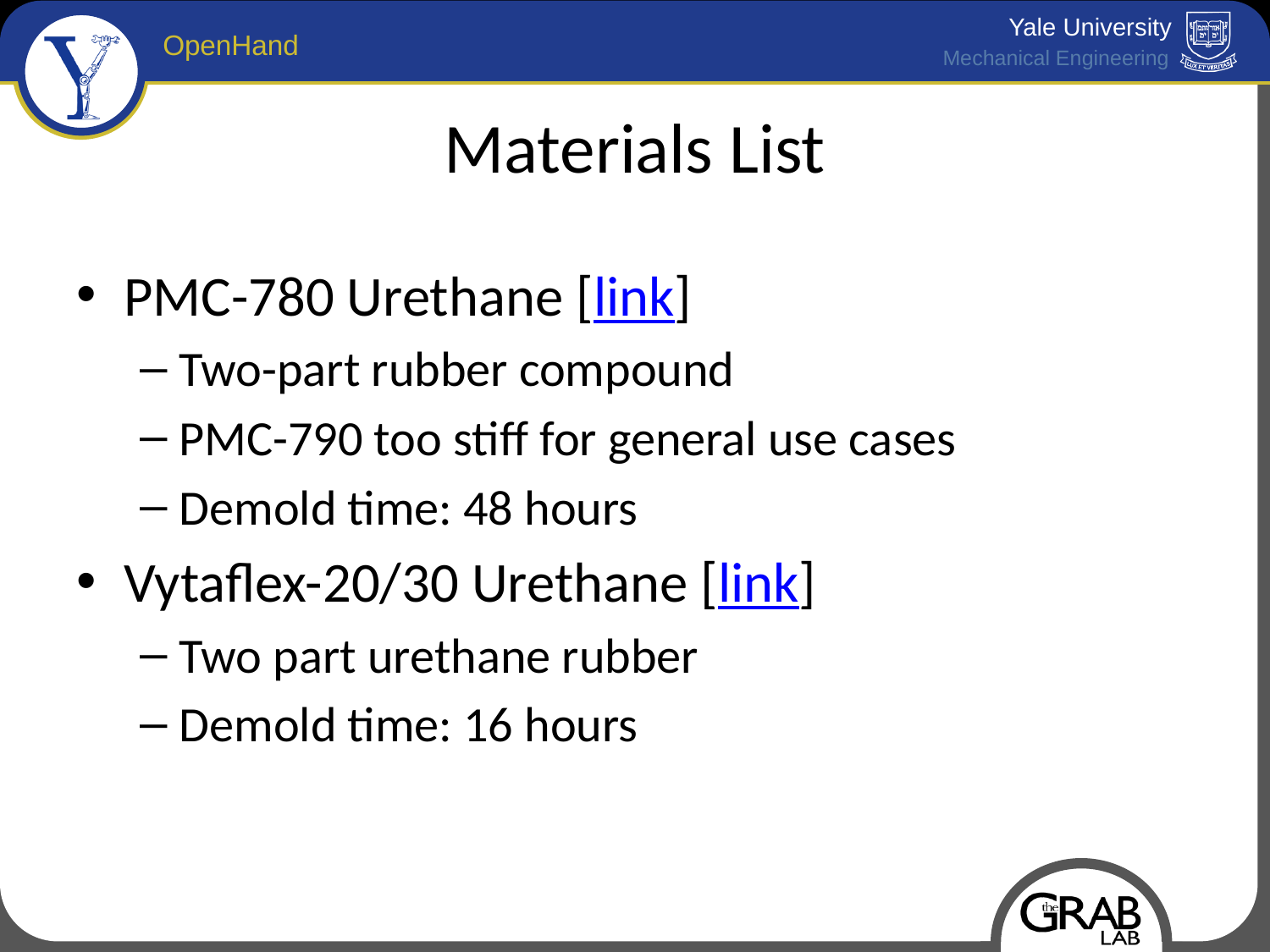

# Materials List
PMC-780 Urethane [link]
Two-part rubber compound
PMC-790 too stiff for general use cases
Demold time: 48 hours
Vytaflex-20/30 Urethane [link]
Two part urethane rubber
Demold time: 16 hours